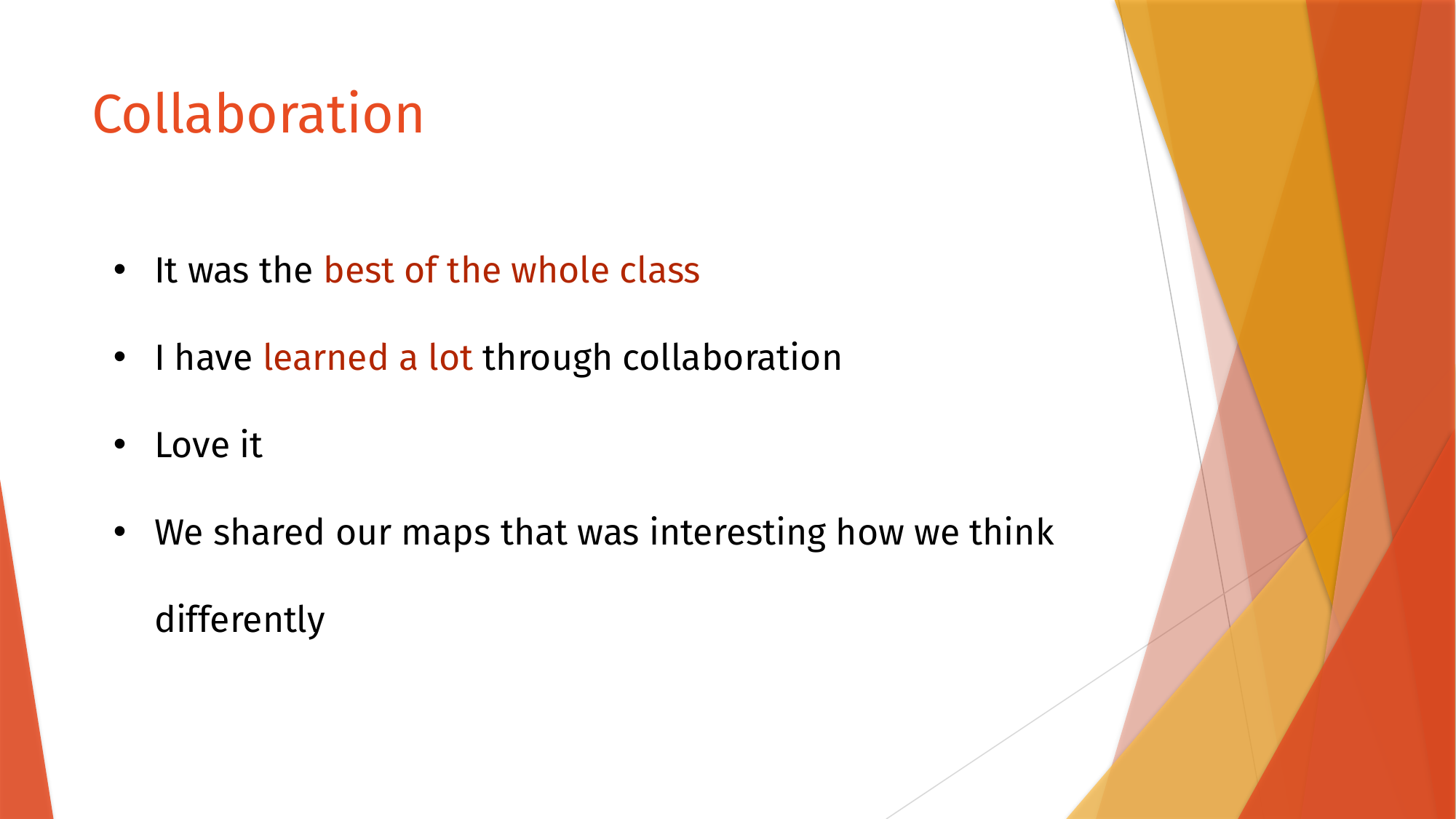

# Collaboration
It was the best of the whole class
I have learned a lot through collaboration
Love it
We shared our maps that was interesting how we think differently